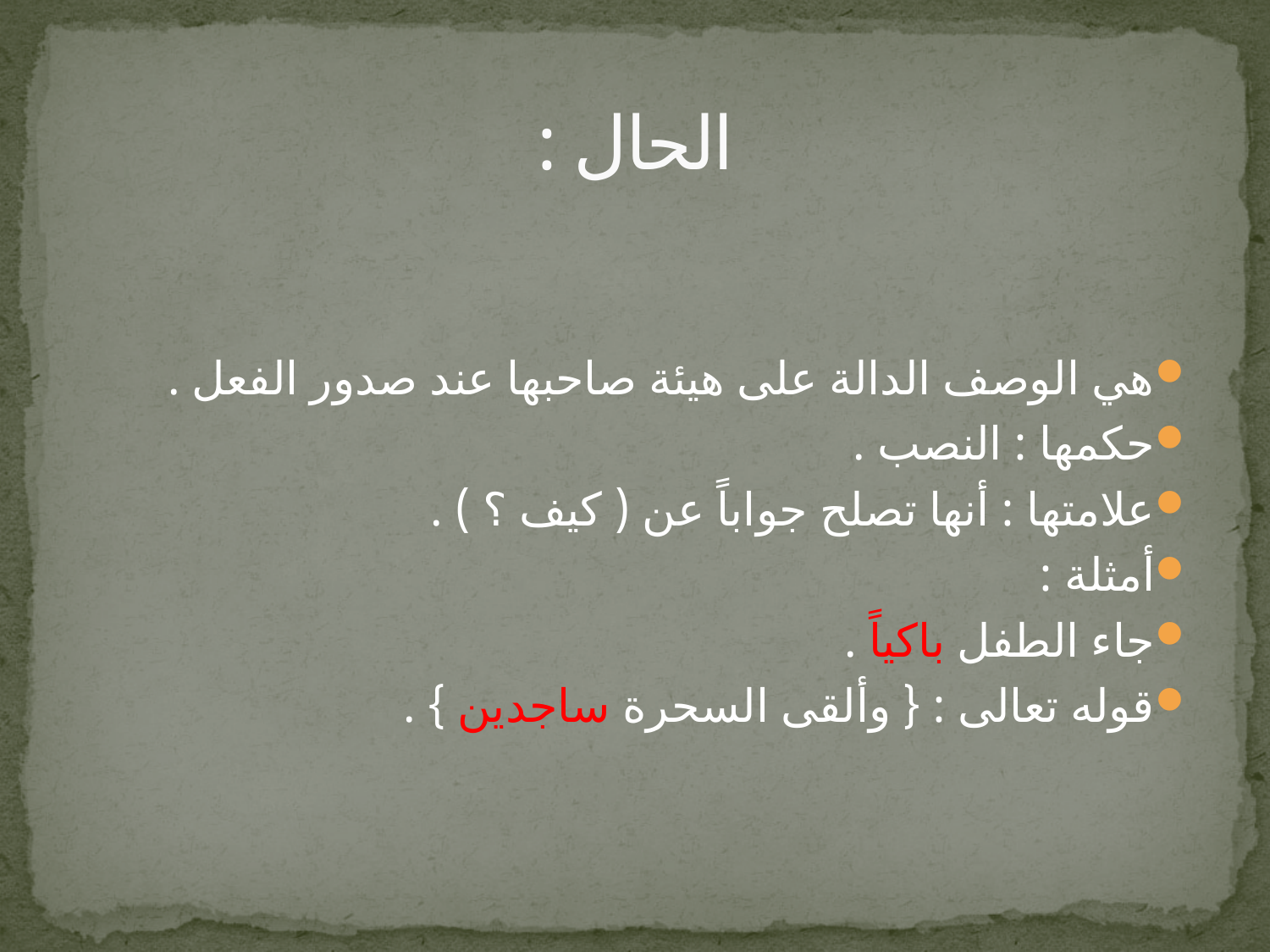

# الحال :

هي الوصف الدالة على هيئة صاحبها عند صدور الفعل .
حكمها : النصب .
علامتها : أنها تصلح جواباً عن ( كيف ؟ ) .
أمثلة :
جاء الطفل باكياً .
قوله تعالى : { وألقى السحرة ساجدين } .